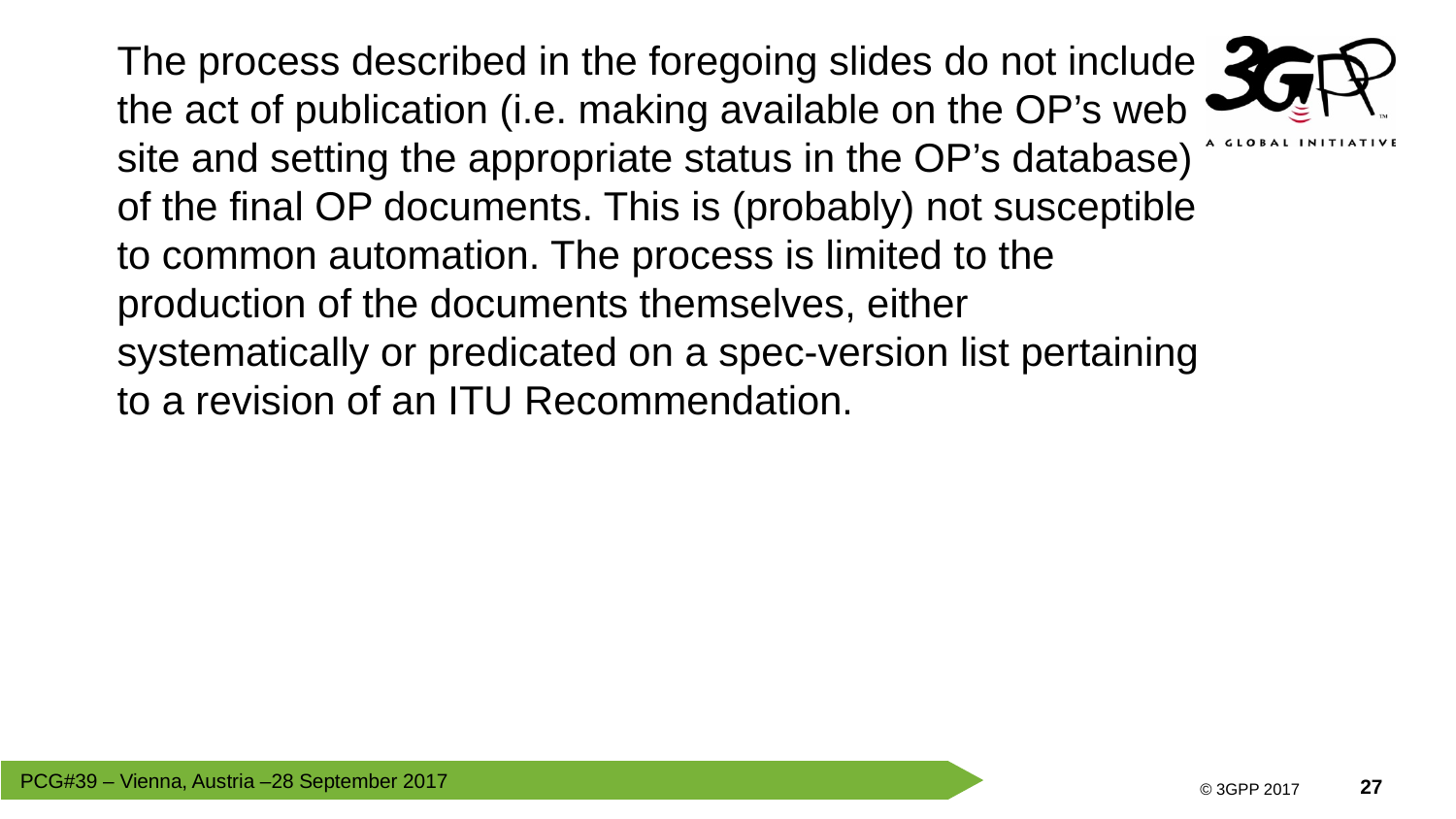

The process described in the foregoing slides do not include the act of publication (i.e. making available on the OP’s web site and setting the appropriate status in the OP’s database) of the final OP documents. This is (probably) not susceptible to common automation. The process is limited to the production of the documents themselves, either systematically or predicated on a spec-version list pertaining to a revision of an ITU Recommendation.